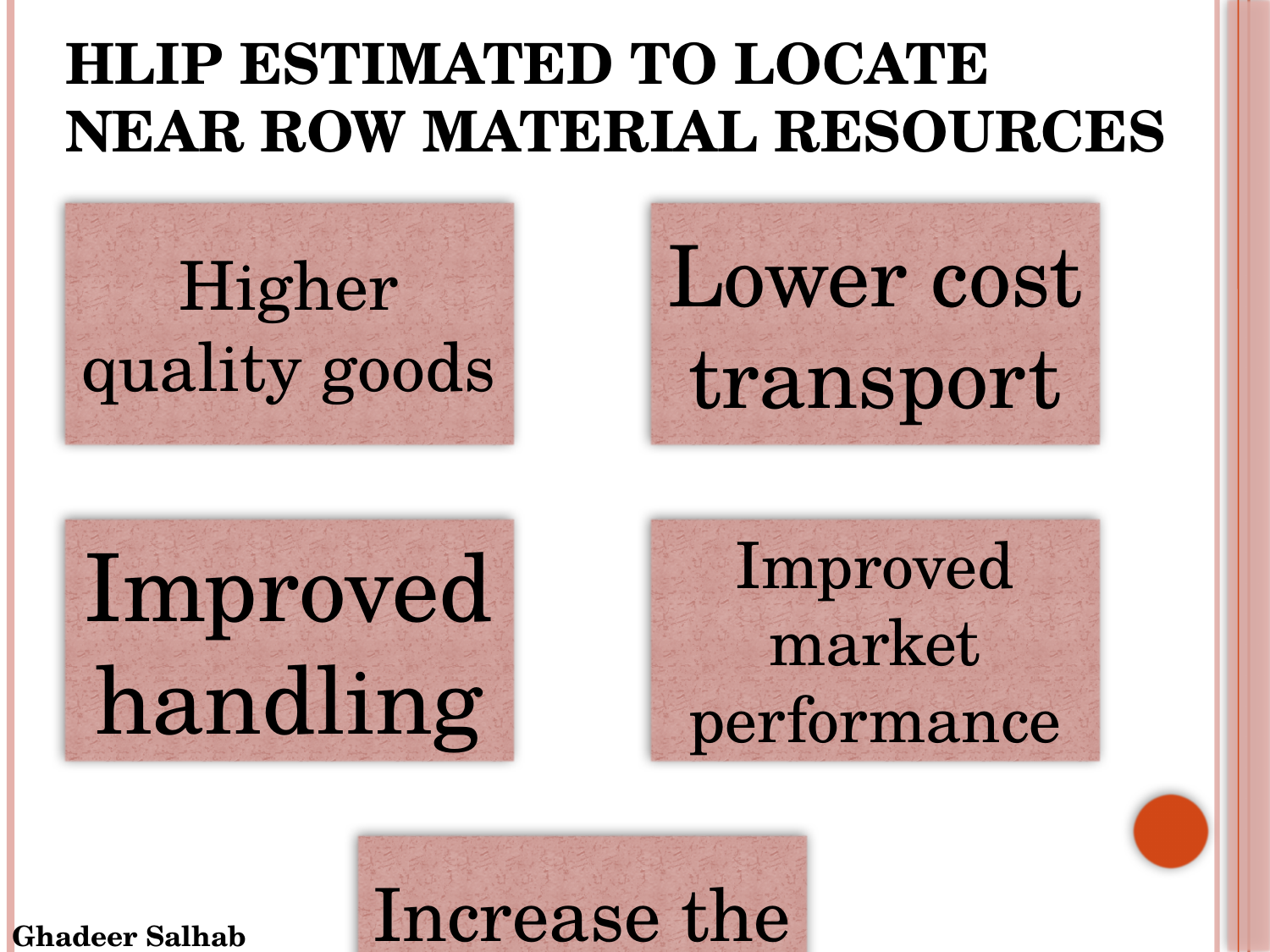

# HLIP estimated to locate near row material resources
Higher quality goods
Lower cost transport
Improved handling
Improved market performance
Ghadeer Salhab